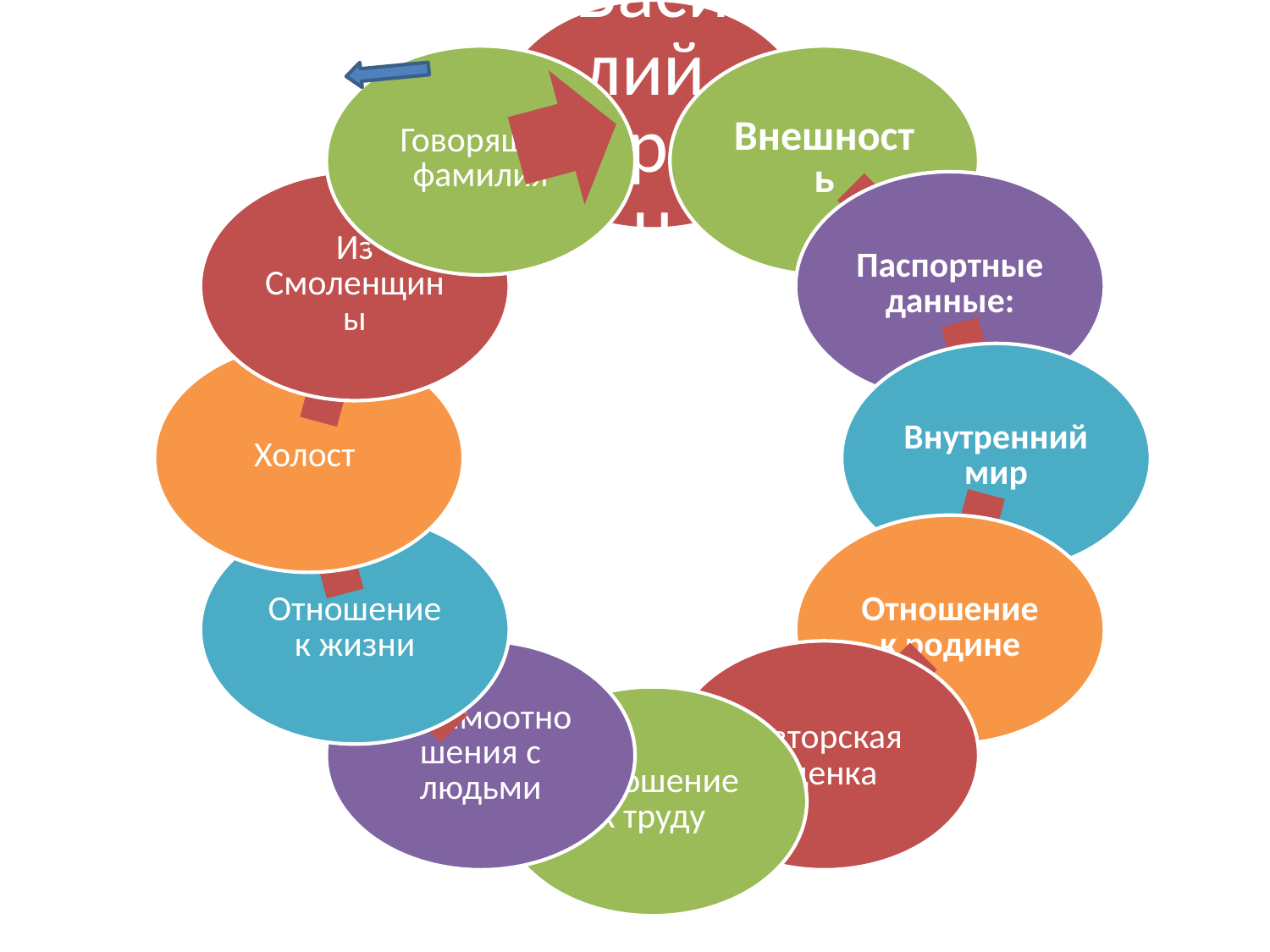

Внутренний мир
Отношение к родине
Отношение к жизни
Холост